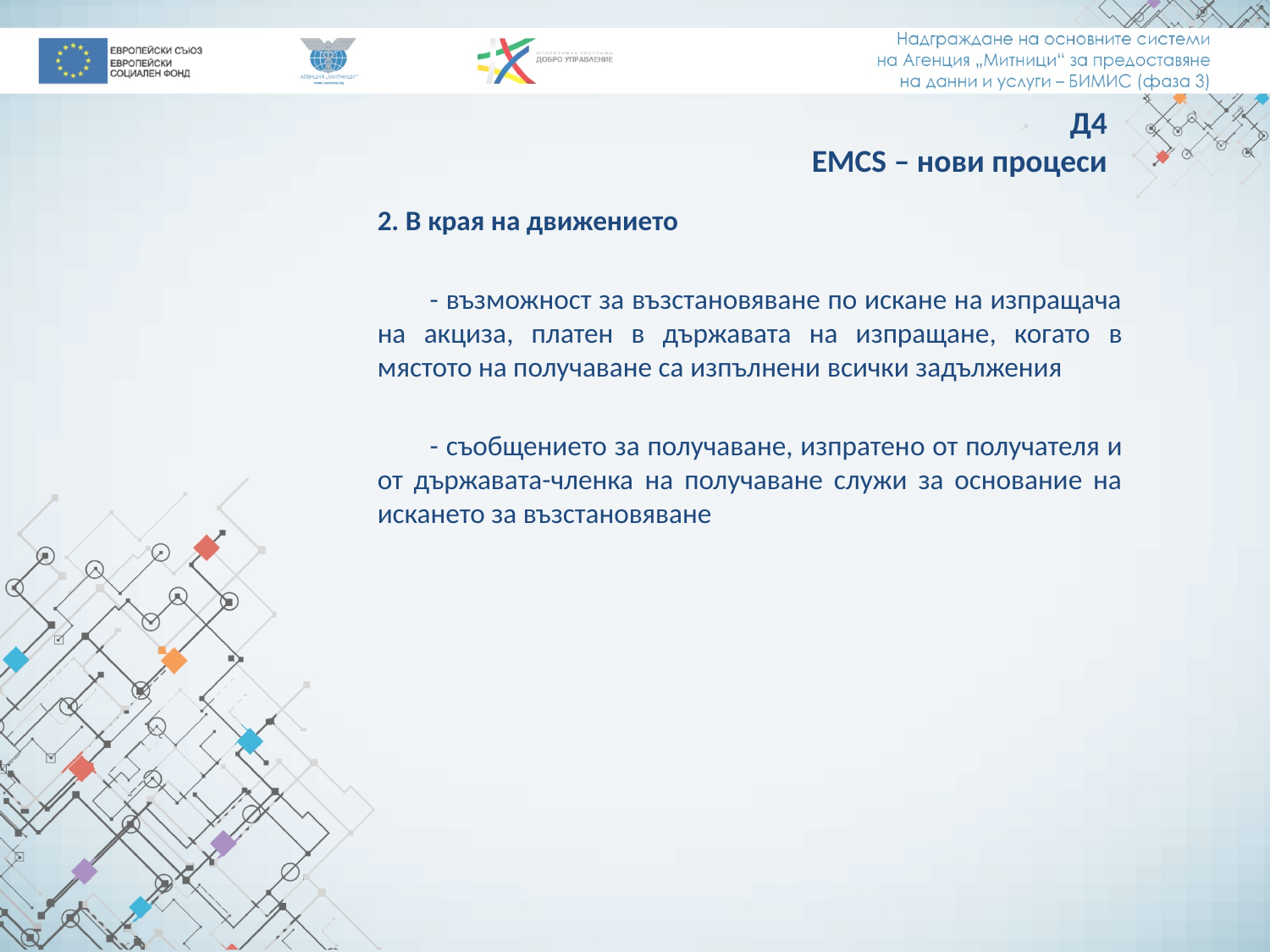

Д4
EMCS – нови процеси
2. В края на движението

       - възможност за възстановяване по искане на изпращача на акциза, платен в държавата на изпращане, когато в мястото на получаване са изпълнени всички задължения

       - съобщението за получаване, изпратено от получателя и от държавата-членка на получаване служи за основание на искането за възстановяване